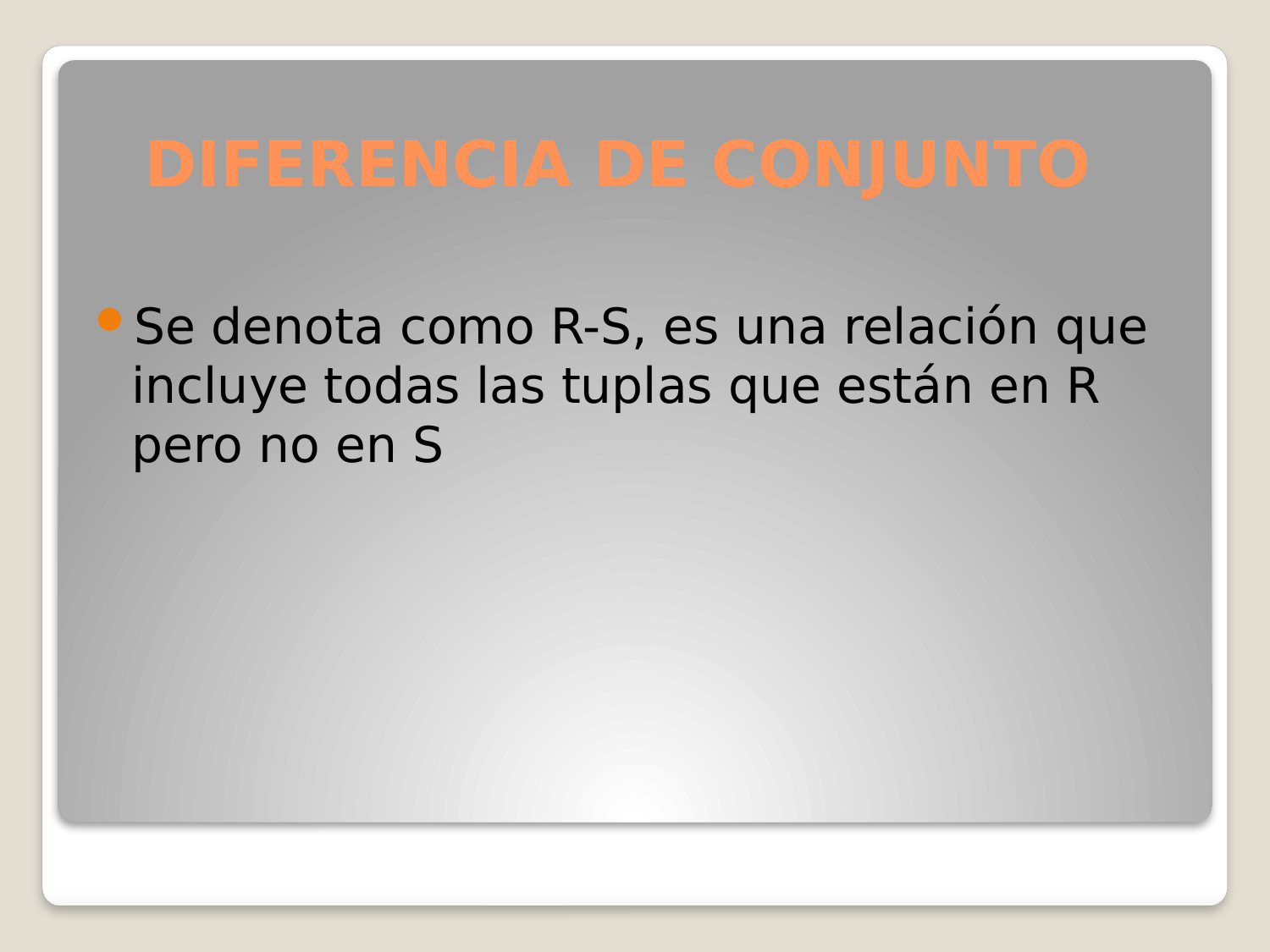

# DIFERENCIA DE CONJUNTO

Se denota como R-S, es una relación que incluye todas las tuplas que están en R pero no en S